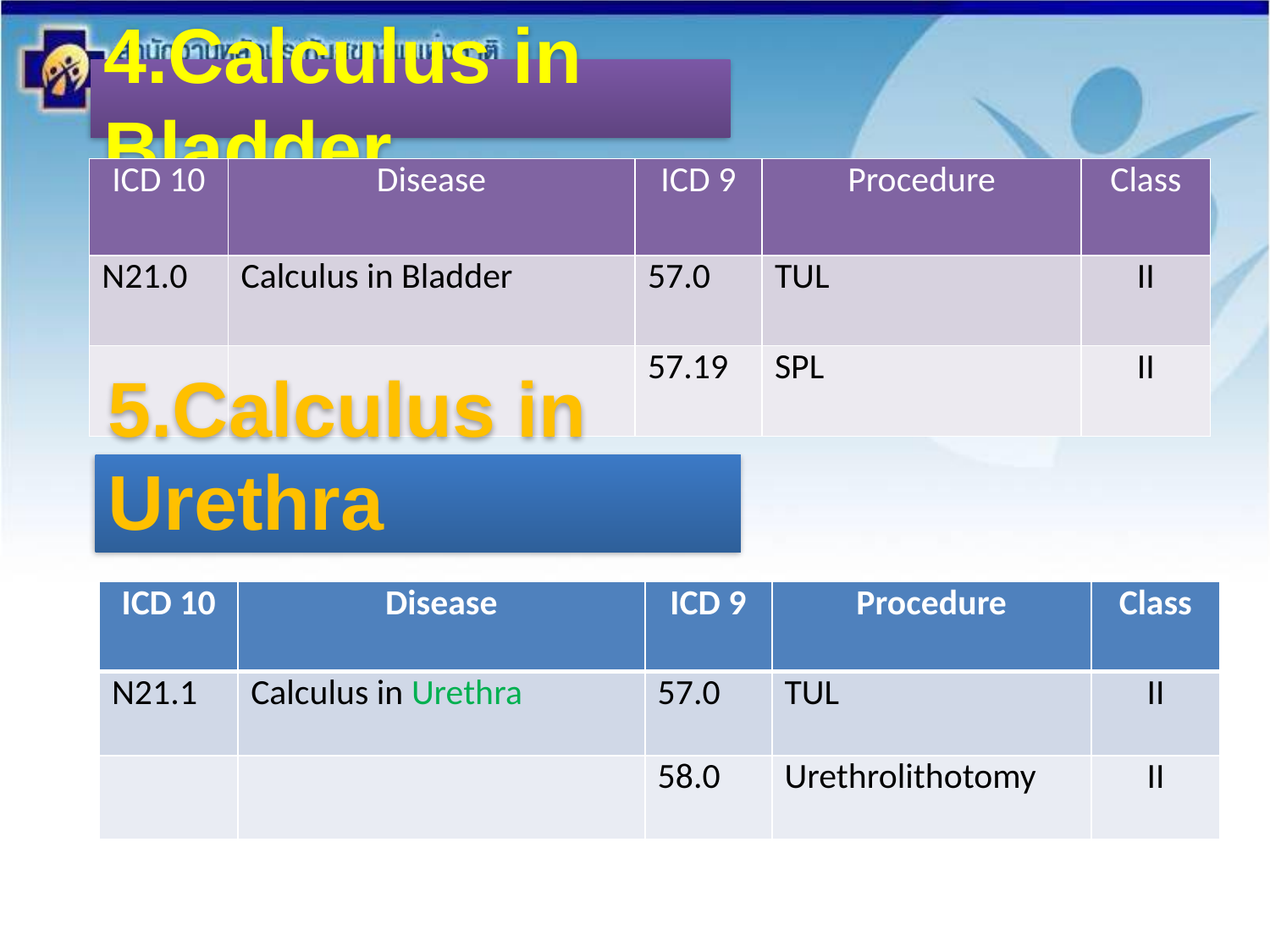

# 4.Calculus in Bladder
| ICD 10 | Disease | ICD 9 | Procedure | Class |
| --- | --- | --- | --- | --- |
| N21.0 | Calculus in Bladder | 57.0 | TUL | II |
|  |  | 57.19 | SPL | II |
5.Calculus in Urethra
| ICD 10 | Disease | ICD 9 | Procedure | Class |
| --- | --- | --- | --- | --- |
| N21.1 | Calculus in Urethra | 57.0 | TUL | II |
|  |  | 58.0 | Urethrolithotomy | II |